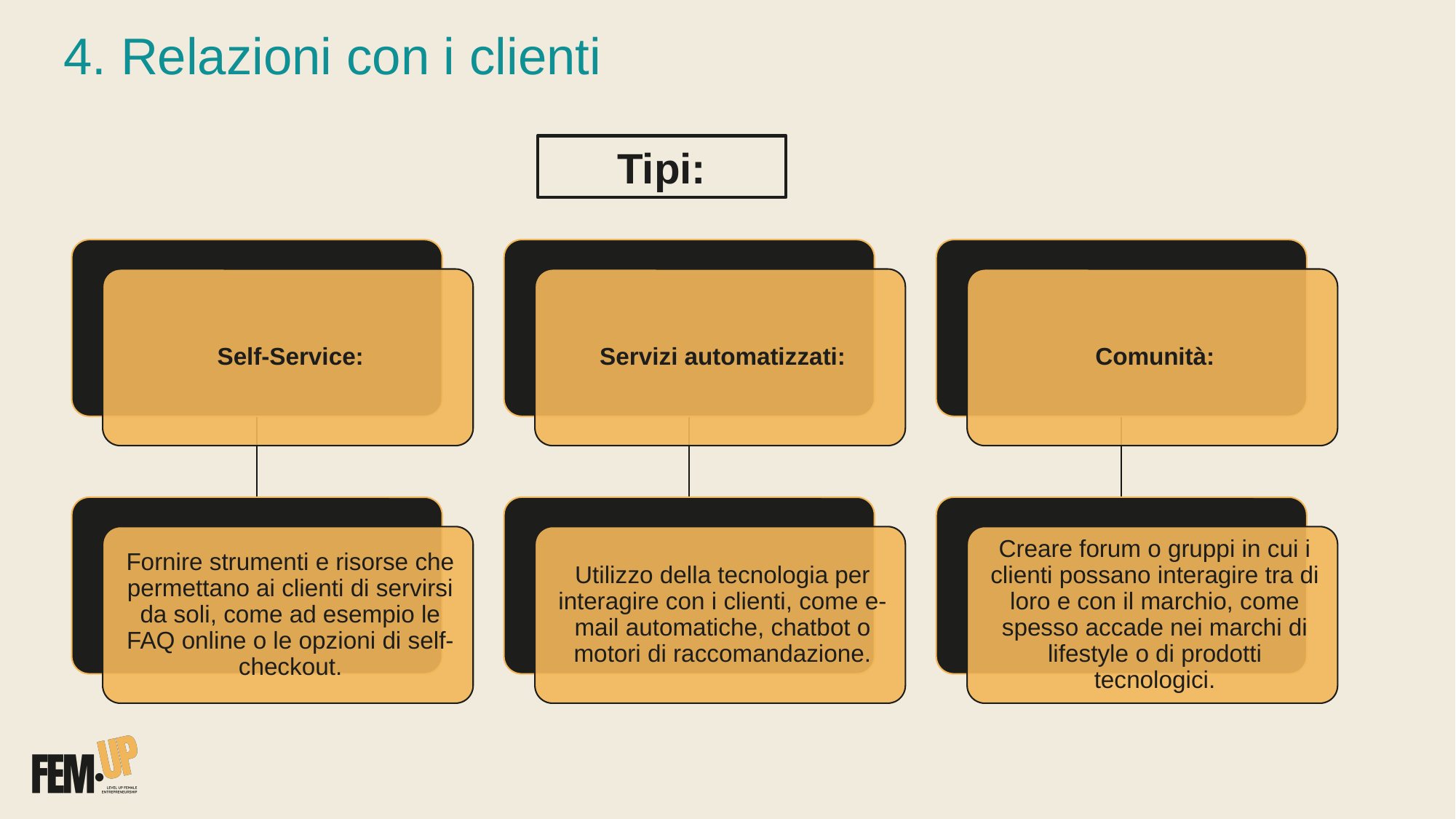

# 4. Relazioni con i clienti
Tipi:
Self-Service:
Fornire strumenti e risorse che permettano ai clienti di servirsi da soli, come ad esempio le FAQ online o le opzioni di self-checkout.
Servizi automatizzati:
Utilizzo della tecnologia per interagire con i clienti, come e-mail automatiche, chatbot o motori di raccomandazione.
Comunità:
Creare forum o gruppi in cui i clienti possano interagire tra di loro e con il marchio, come spesso accade nei marchi di lifestyle o di prodotti tecnologici.